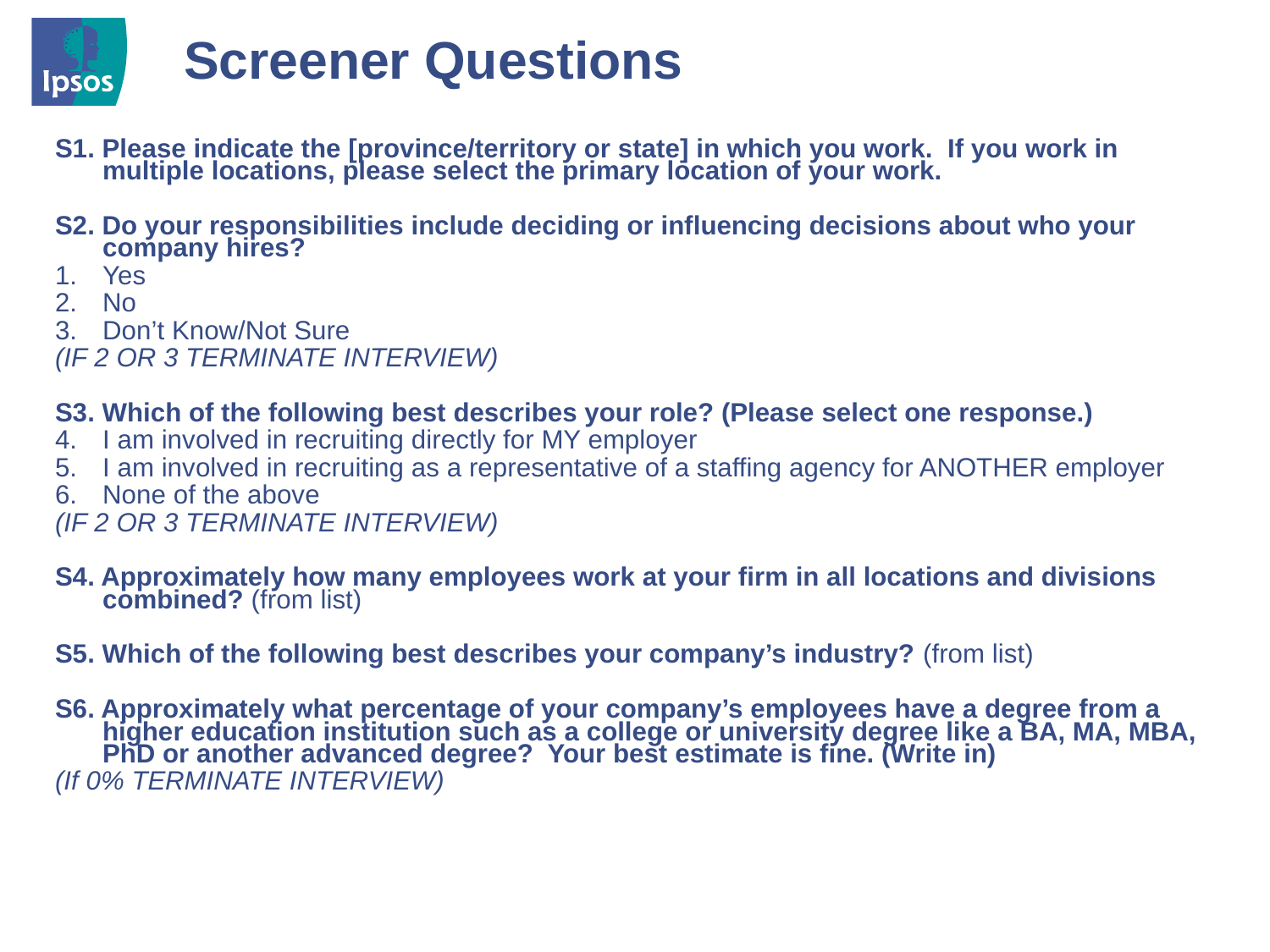

Screener Questions
S1. Please indicate the [province/territory or state] in which you work.  If you work in multiple locations, please select the primary location of your work.

S2. Do your responsibilities include deciding or influencing decisions about who your company hires?
Yes
No
Don’t Know/Not Sure
(IF 2 OR 3 TERMINATE INTERVIEW)

S3. Which of the following best describes your role? (Please select one response.)
I am involved in recruiting directly for MY employer
I am involved in recruiting as a representative of a staffing agency for ANOTHER employer
None of the above
(IF 2 OR 3 TERMINATE INTERVIEW)

S4. Approximately how many employees work at your firm in all locations and divisions combined? (from list)

S5. Which of the following best describes your company’s industry? (from list)

S6. Approximately what percentage of your company’s employees have a degree from a higher education institution such as a college or university degree like a BA, MA, MBA, PhD or another advanced degree?  Your best estimate is fine. (Write in)
(If 0% TERMINATE INTERVIEW)